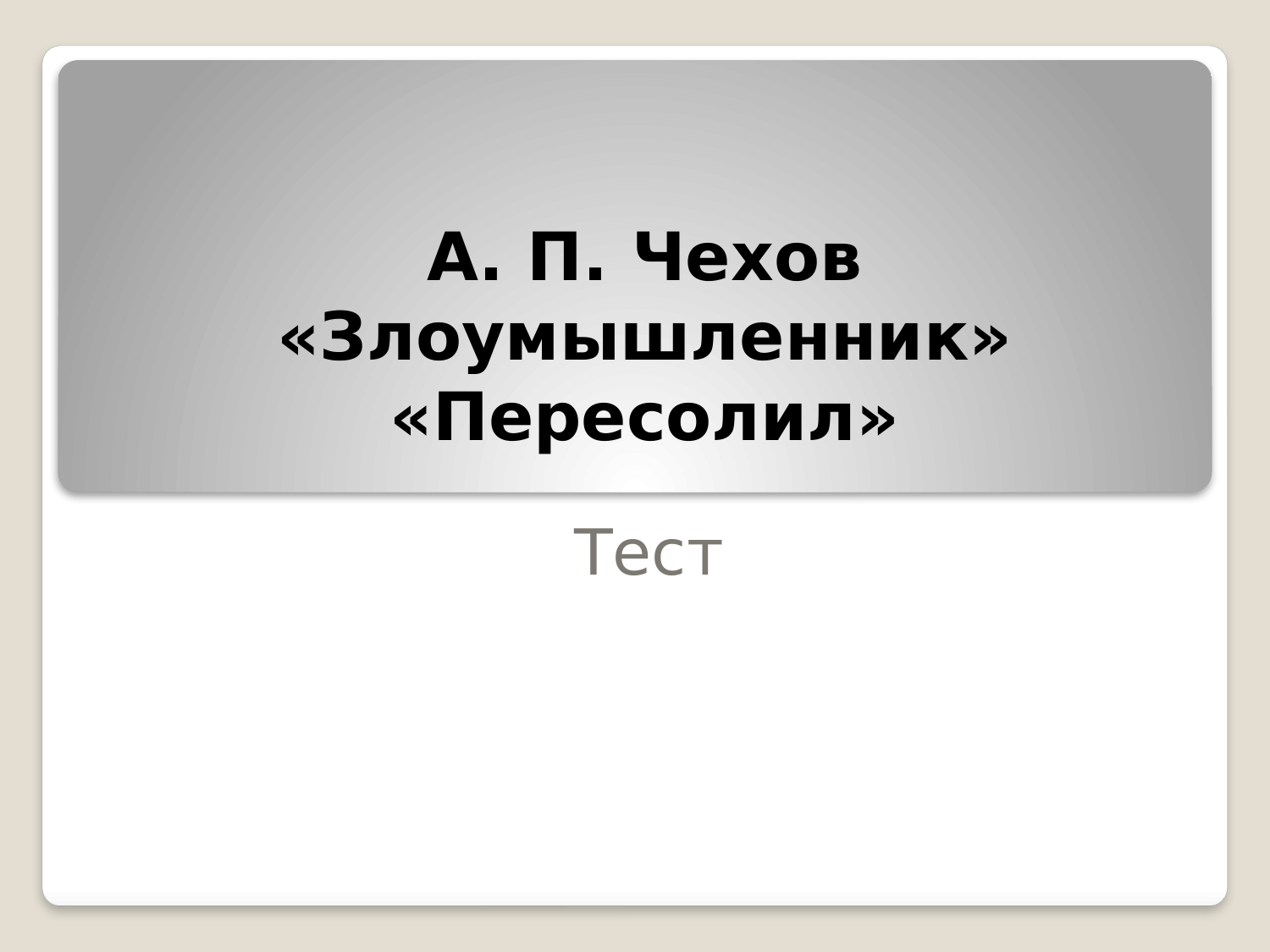

# А. П. Чехов «Злоумышленник» «Пересолил»
Тест